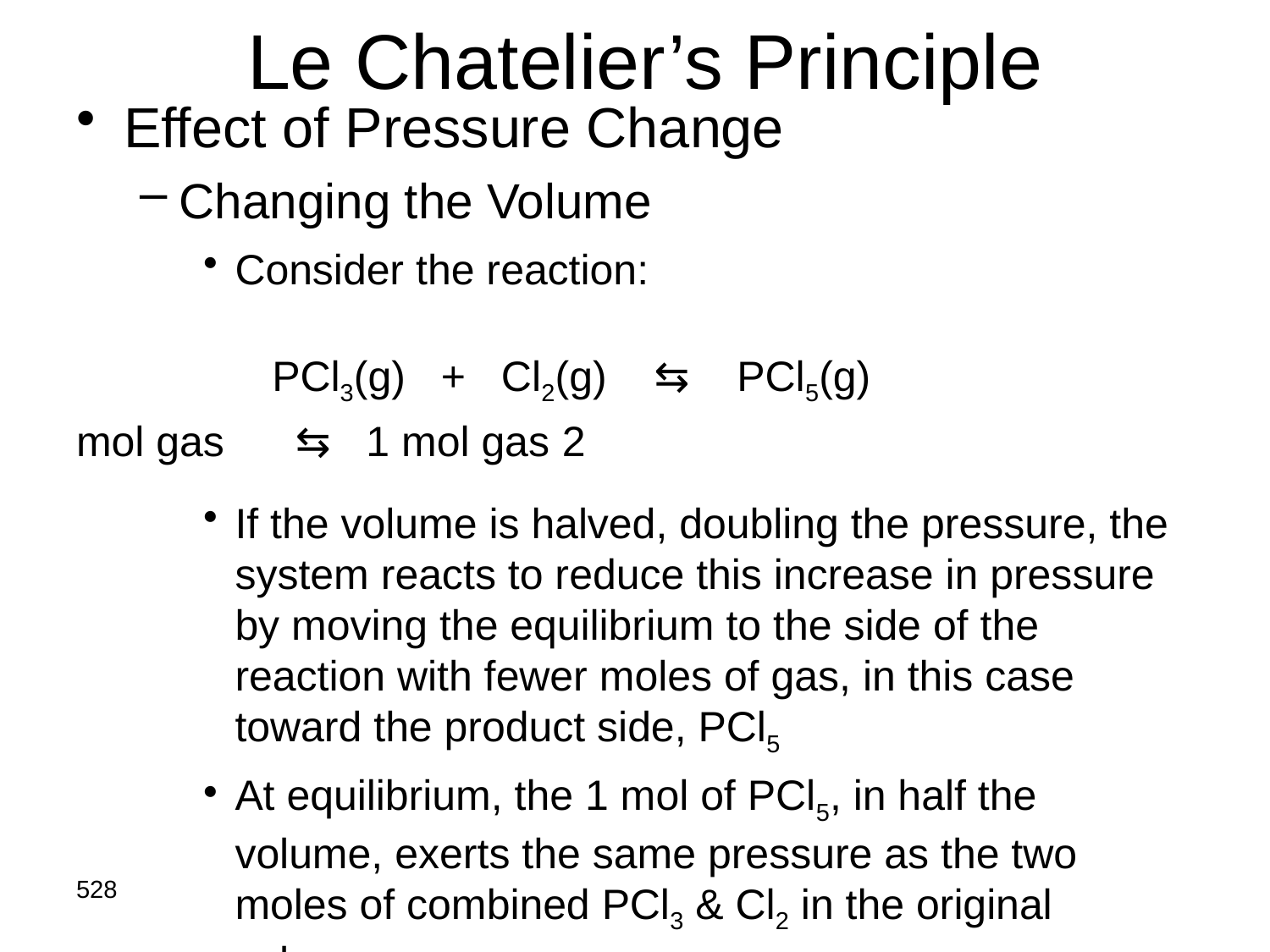

# Le Chatelier’s Principle
Effect of Pressure Change
Changing the Volume
Consider the reaction:
PCl3(g)   +   Cl2(g)    ⇆    PCl5(g)
                    2 mol gas      ⇆   1 mol gas
If the volume is halved, doubling the pressure, the system reacts to reduce this increase in pressure by moving the equilibrium to the side of the reaction with fewer moles of gas, in this case toward the product side, PCl5
At equilibrium, the 1 mol of PCl5, in half the volume, exerts the same pressure as the two moles of combined PCl3 & Cl2 in the original volume
528